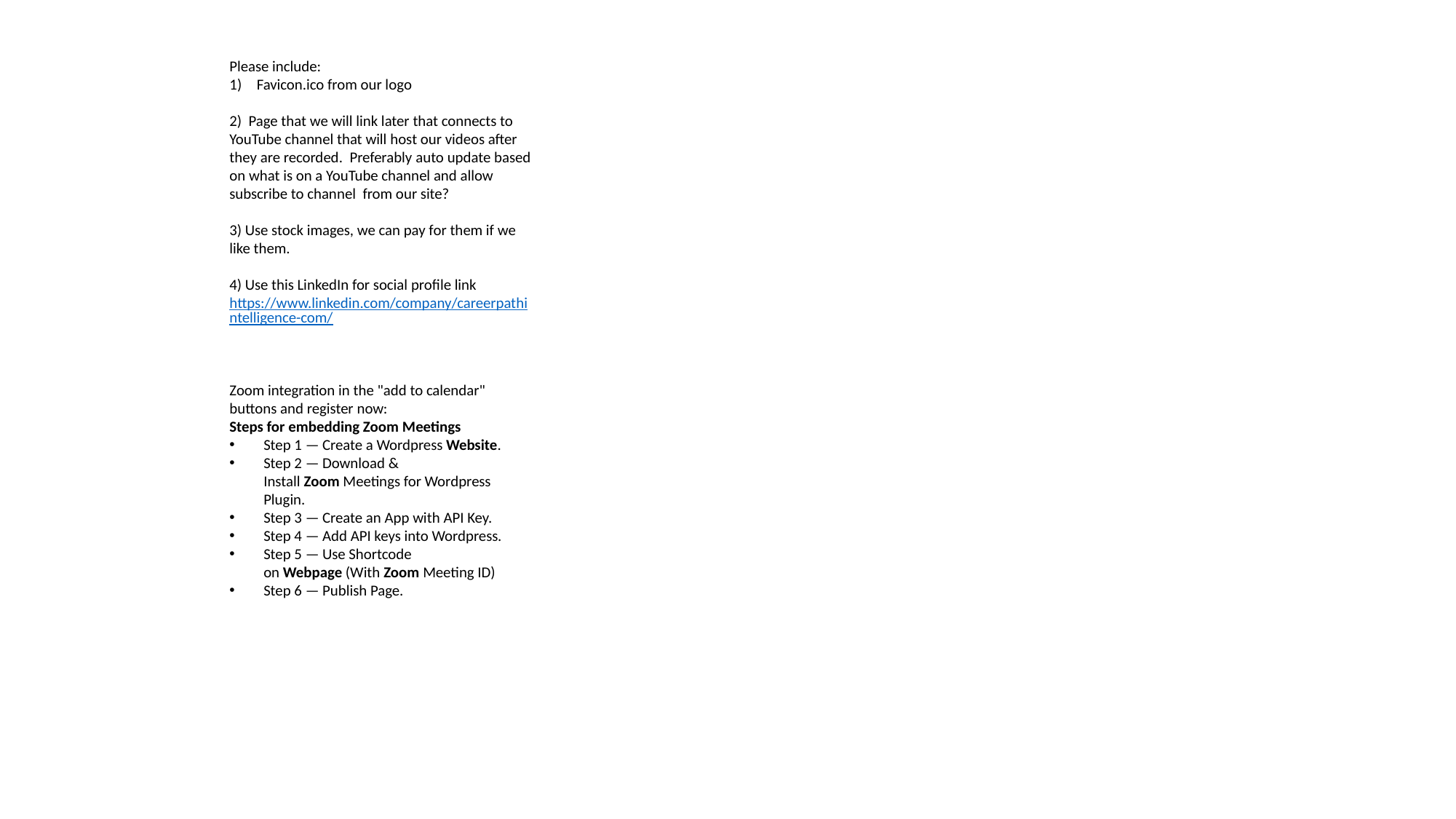

Please include:
Favicon.ico from our logo

2)  Page that we will link later that connects to YouTube channel that will host our videos after they are recorded.  Preferably auto update based on what is on a YouTube channel and allow subscribe to channel  from our site?

3) Use stock images, we can pay for them if we like them.

4) Use this LinkedIn for social profile link
https://www.linkedin.com/company/careerpathintelligence-com/

Zoom integration in the "add to calendar" buttons and register now:
Steps for embedding Zoom Meetings
Step 1 — Create a Wordpress Website.
Step 2 — Download & Install Zoom Meetings for Wordpress Plugin.
Step 3 — Create an App with API Key.
Step 4 — Add API keys into Wordpress.
Step 5 — Use Shortcode on Webpage (With Zoom Meeting ID)
Step 6 — Publish Page.